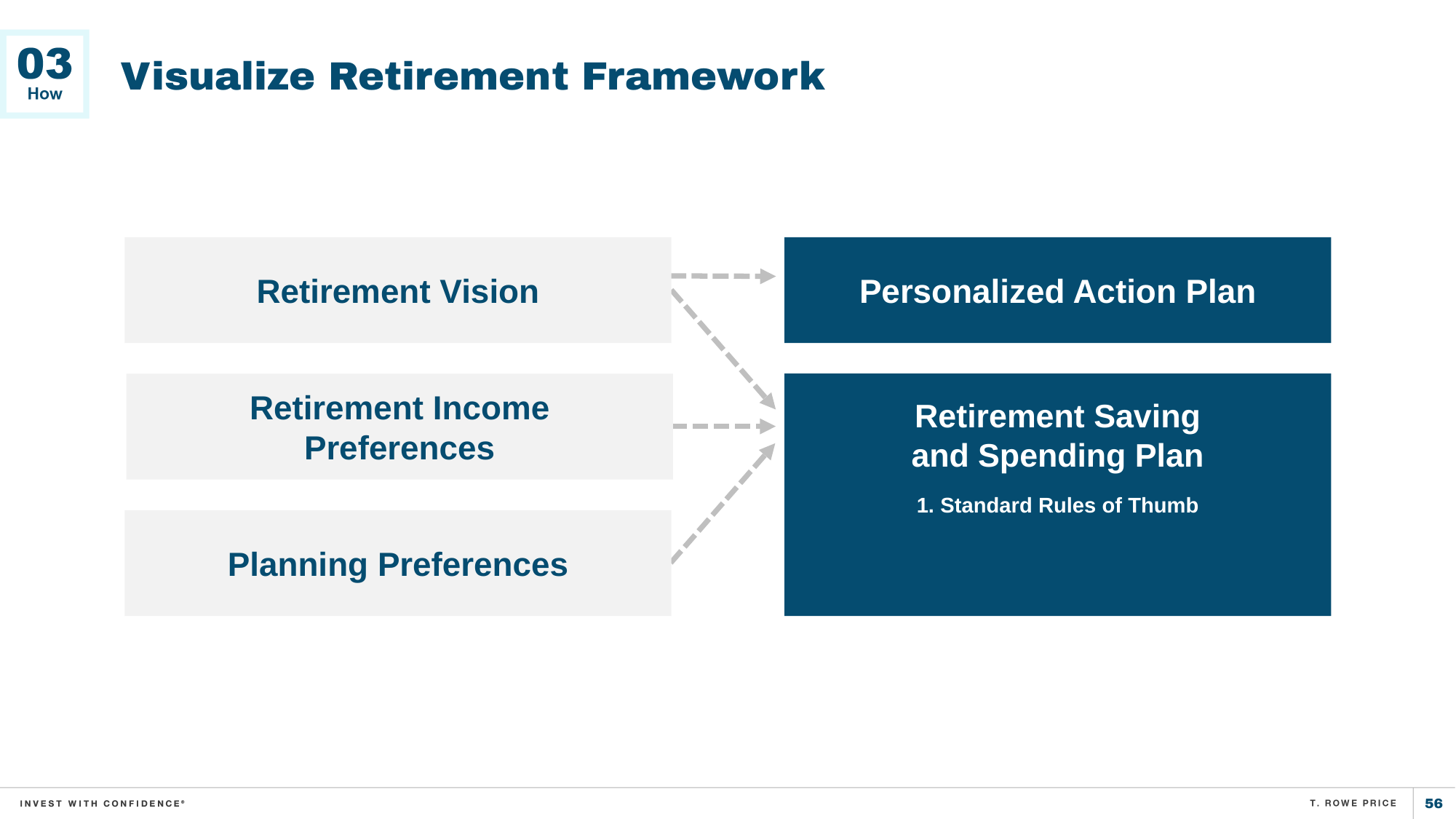

# Visualize Retirement Framework
Retirement Vision
Personalized Action Plan
Retirement Income
Preferences
Retirement Saving
and Spending Plan
1. Standard Rules of Thumb
Planning Preferences